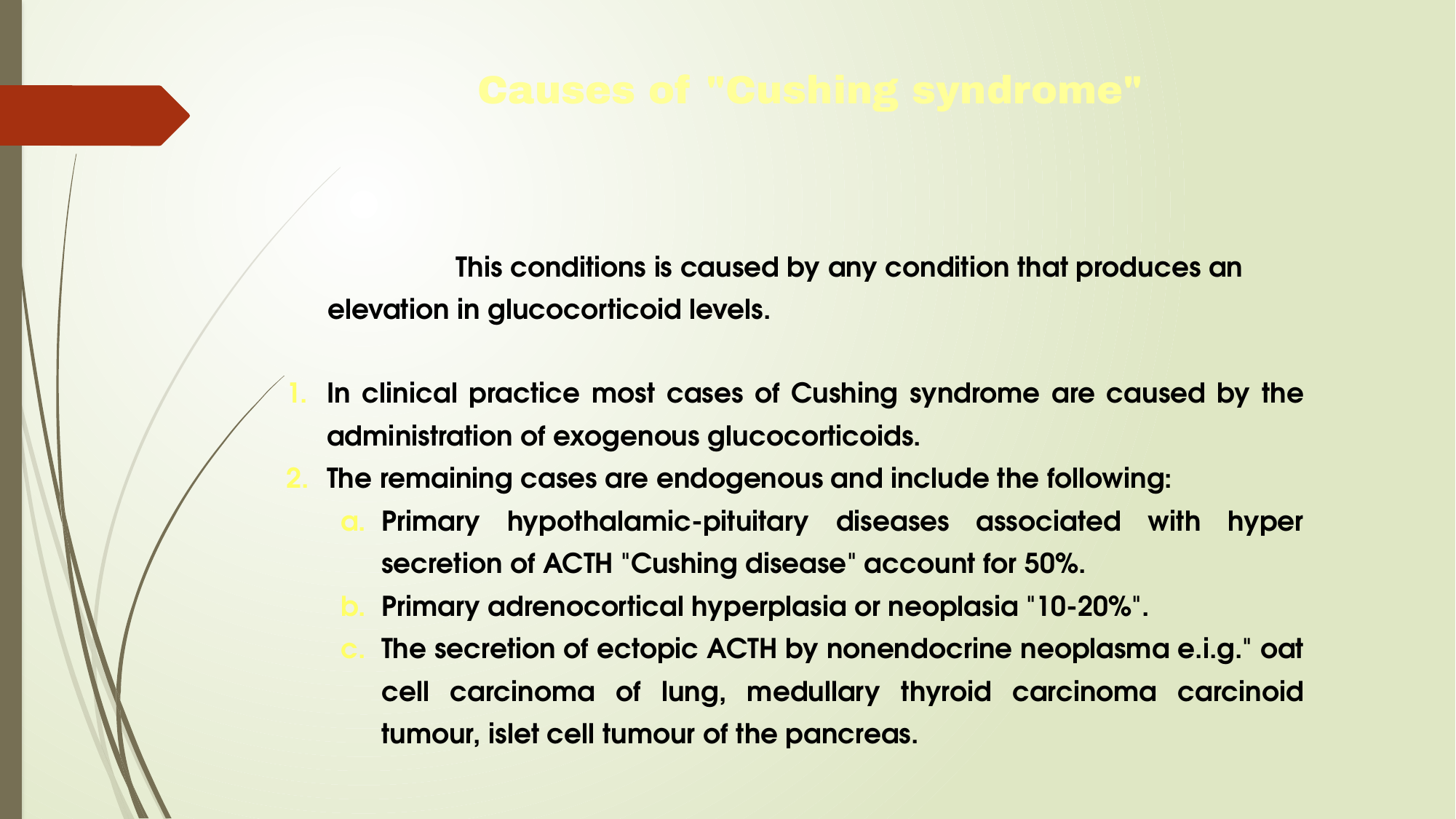

Causes of "Cushing syndrome"
This conditions is caused by any condition that produces an elevation in glucocorticoid levels.
In clinical practice most cases of Cushing syndrome are caused by the administration of exogenous glucocorticoids.
The remaining cases are endogenous and include the following:
Primary hypothalamic-pituitary diseases associated with hyper secretion of ACTH "Cushing disease" account for 50%.
Primary adrenocortical hyperplasia or neoplasia "10-20%".
The secretion of ectopic ACTH by nonendocrine neoplasma e.i.g." oat cell carcinoma of lung, medullary thyroid carcinoma carcinoid tumour, islet cell tumour of the pancreas.